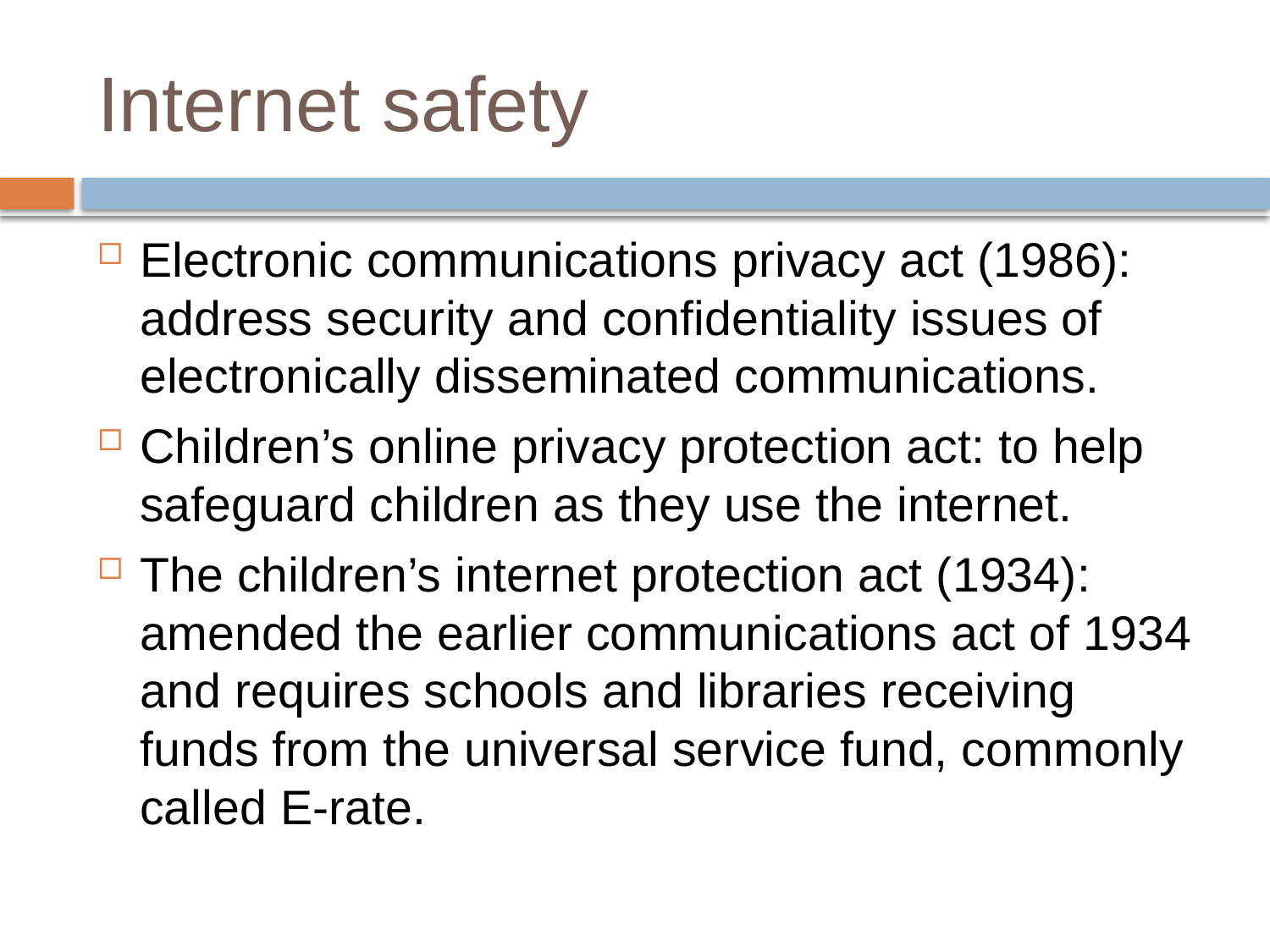

# Internet safety
Electronic communications privacy act (1986): address security and confidentiality issues of electronically disseminated communications.
Children’s online privacy protection act: to help safeguard children as they use the internet.
The children’s internet protection act (1934): amended the earlier communications act of 1934 and requires schools and libraries receiving funds from the universal service fund, commonly called E-rate.